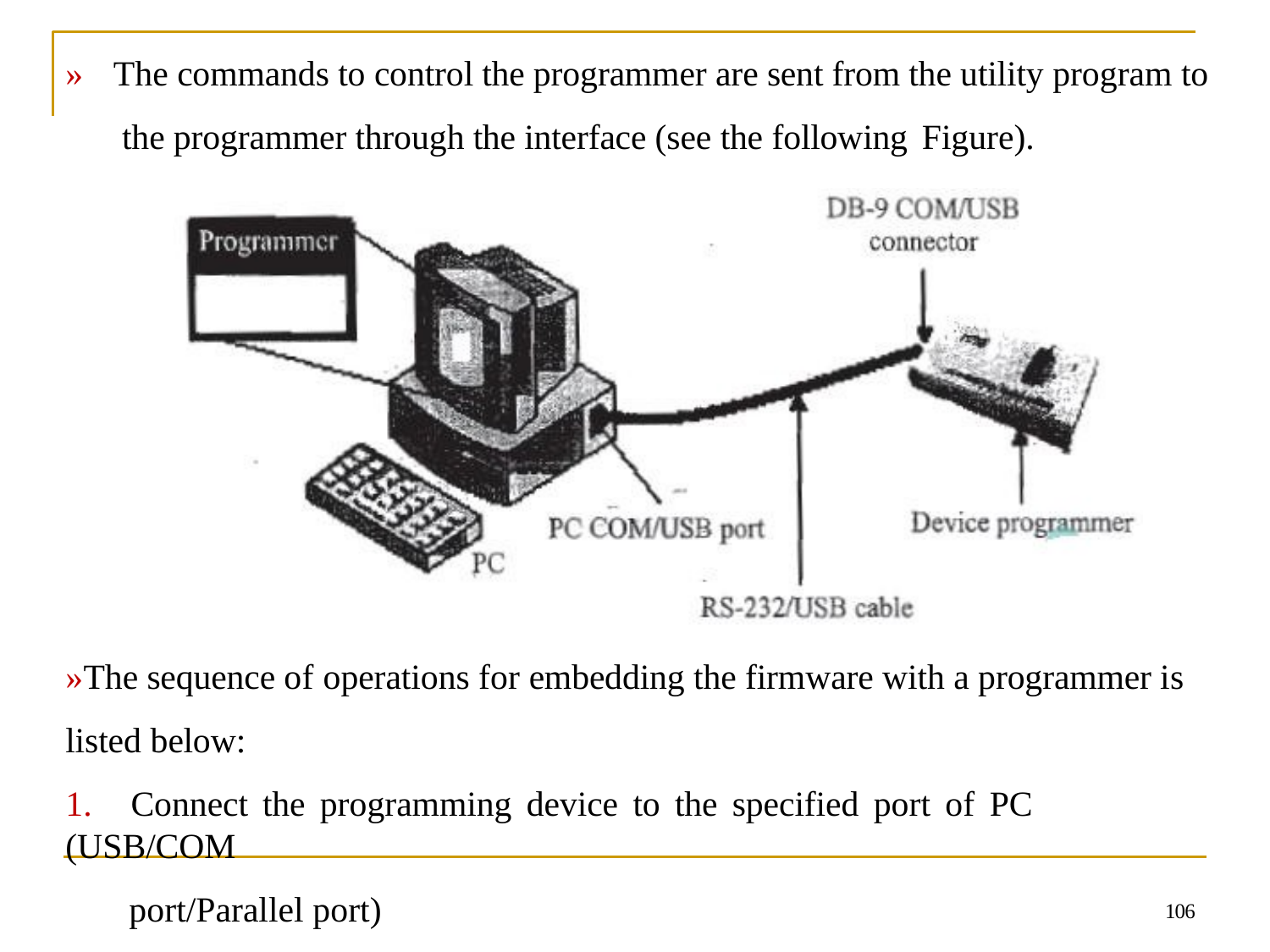

# »	The commands to control the programmer are sent from the utility program to  the programmer through the interface (see the following Figure).

»The sequence of operations for embedding the firmware with a programmer is  listed below:
1.	Connect the programming device to the specified port of PC (USB/COM
port/Parallel port)

106